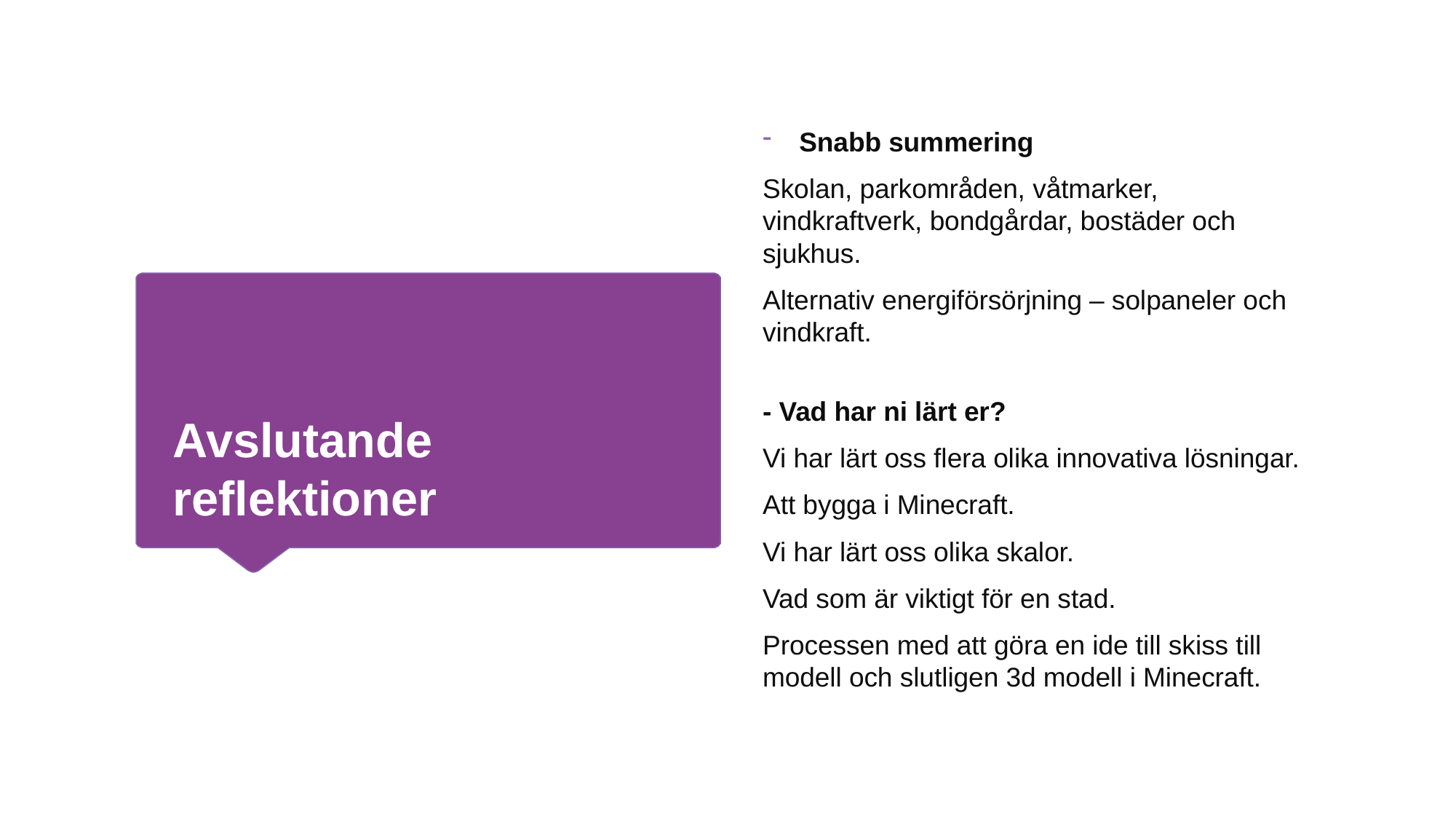

Snabb summering
Skolan, parkområden, våtmarker, vindkraftverk, bondgårdar, bostäder och sjukhus.
Alternativ energiförsörjning – solpaneler och vindkraft.
- Vad har ni lärt er?
Vi har lärt oss flera olika innovativa lösningar.
Att bygga i Minecraft.
Vi har lärt oss olika skalor.
Vad som är viktigt för en stad.
Processen med att göra en ide till skiss till modell och slutligen 3d modell i Minecraft.

# Avslutande reflektioner